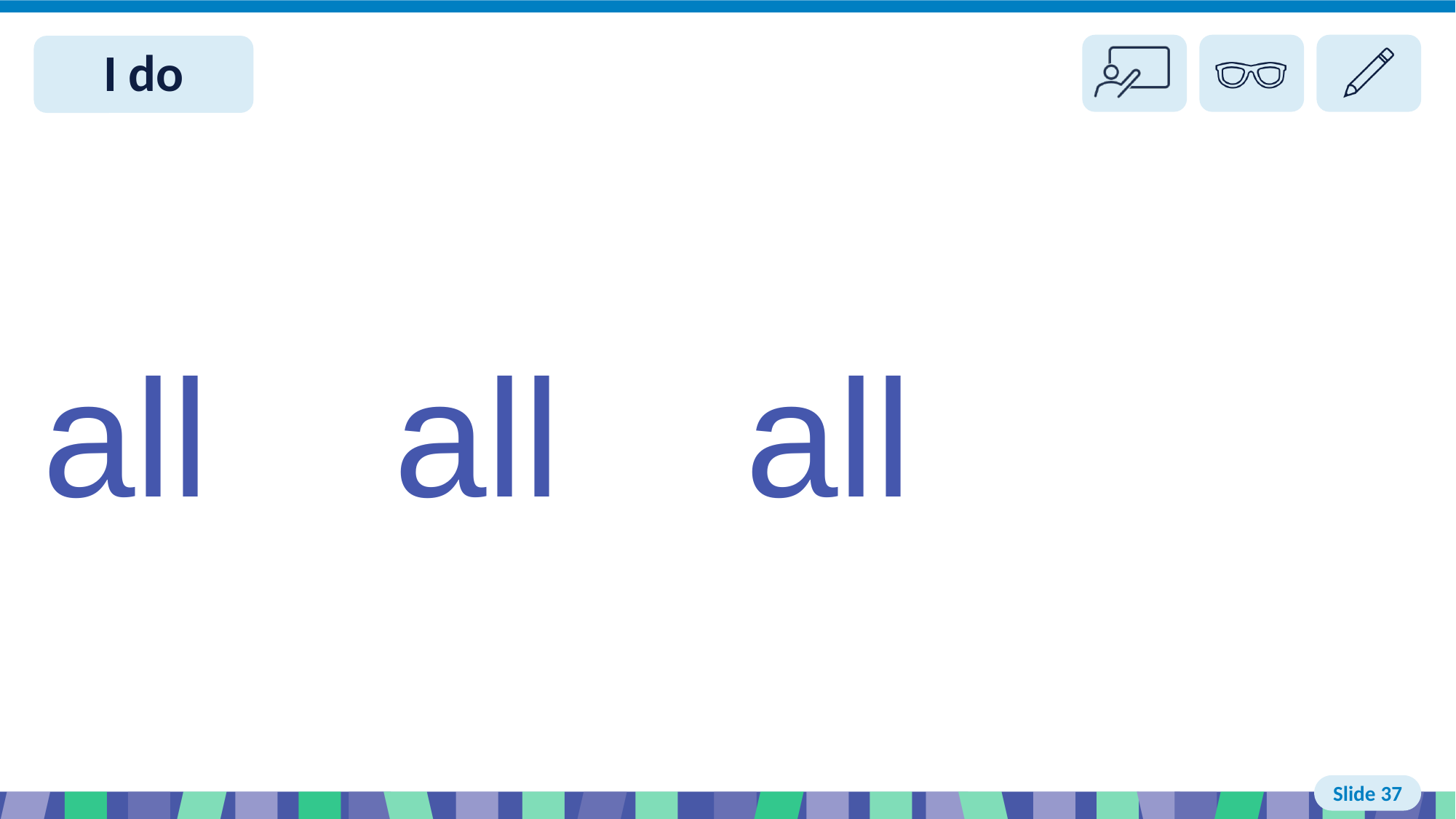

# Slide 37 I do
all    all    all